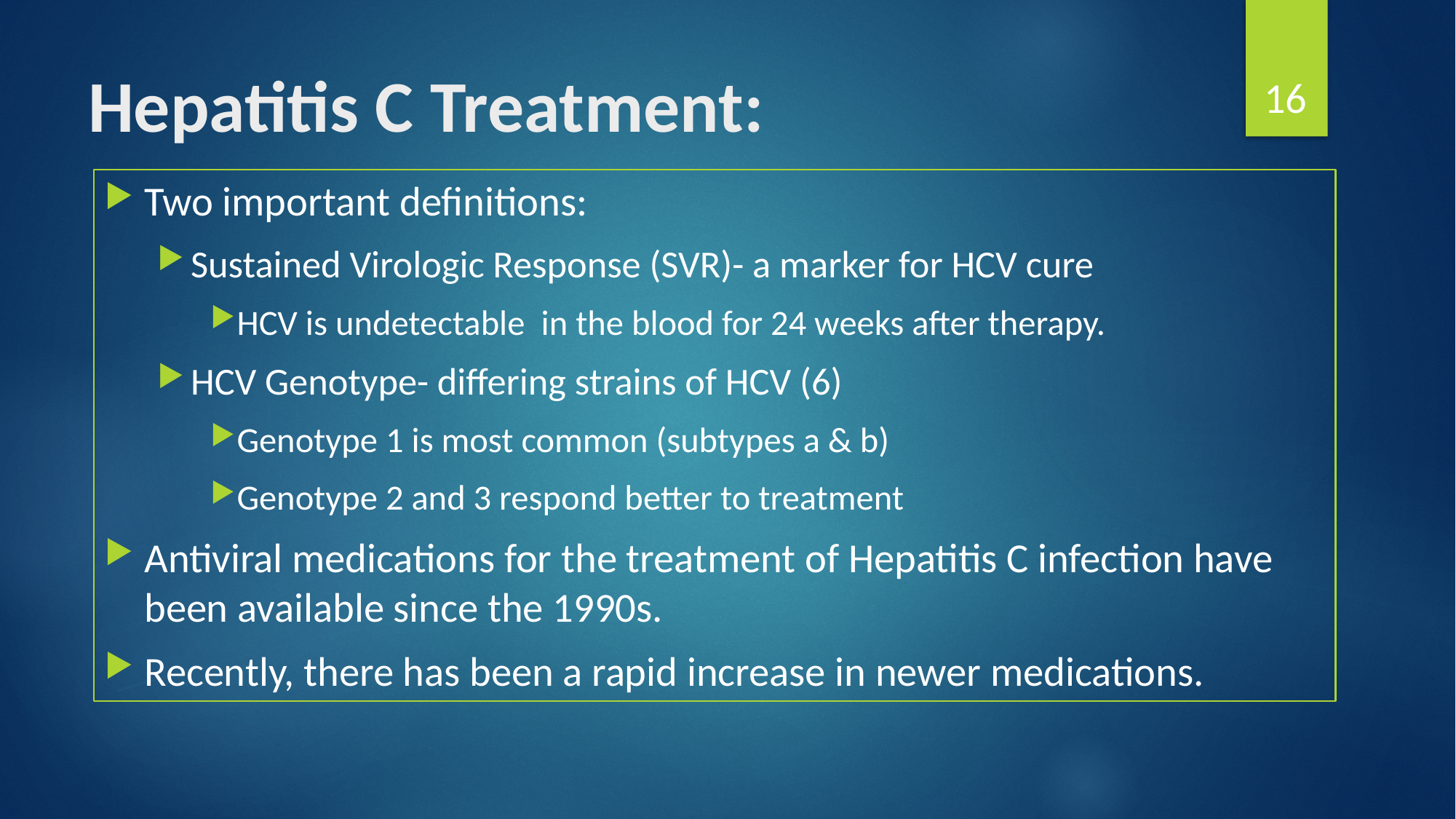

16
# Hepatitis C Treatment:
Two important definitions:
Sustained Virologic Response (SVR)- a marker for HCV cure
HCV is undetectable  in the blood for 24 weeks after therapy.
HCV Genotype- differing strains of HCV (6)
Genotype 1 is most common (subtypes a & b)
Genotype 2 and 3 respond better to treatment
Antiviral medications for the treatment of Hepatitis C infection have been available since the 1990s.
Recently, there has been a rapid increase in newer medications.